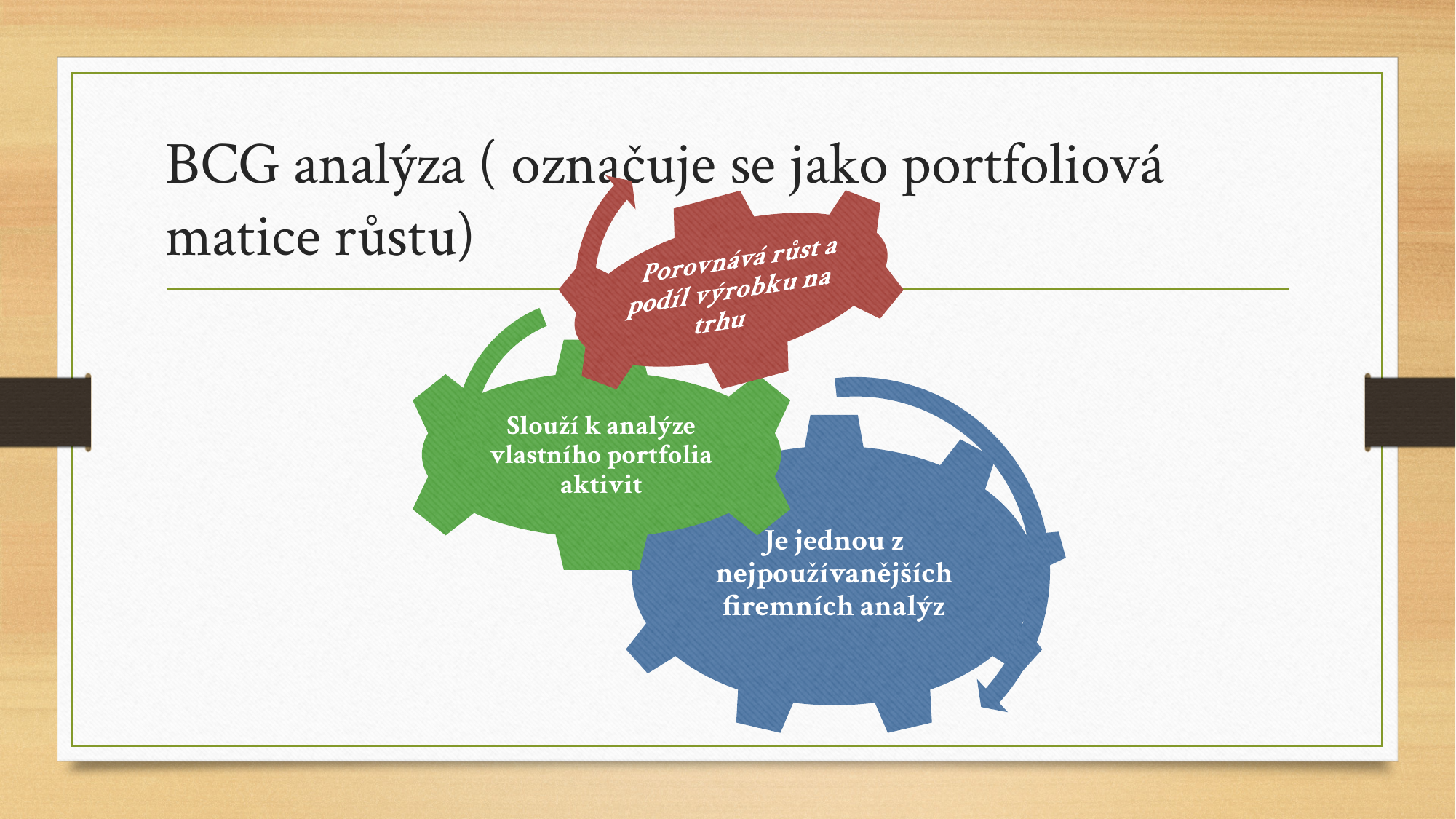

# BCG analýza ( označuje se jako portfoliová       matice růstu)
Je jednou z nejpoužívanějších firemních analýz
Slouží k analýze vlastního portfolia aktivit
Porovnává růst a podíl výrobku na trhu